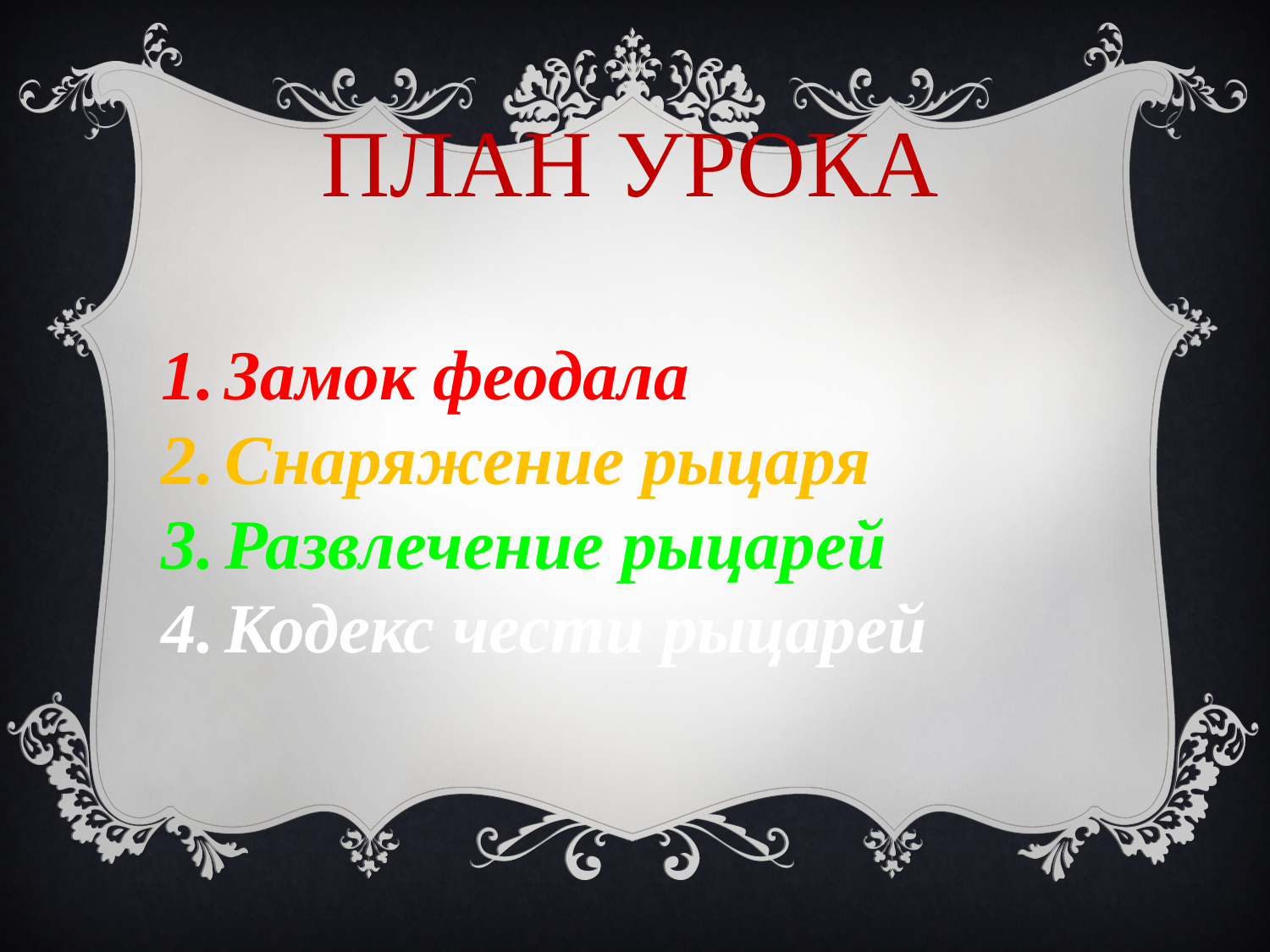

ПЛАН УРОКА
Замок феодала
Снаряжение рыцаря
Развлечение рыцарей
Кодекс чести рыцарей